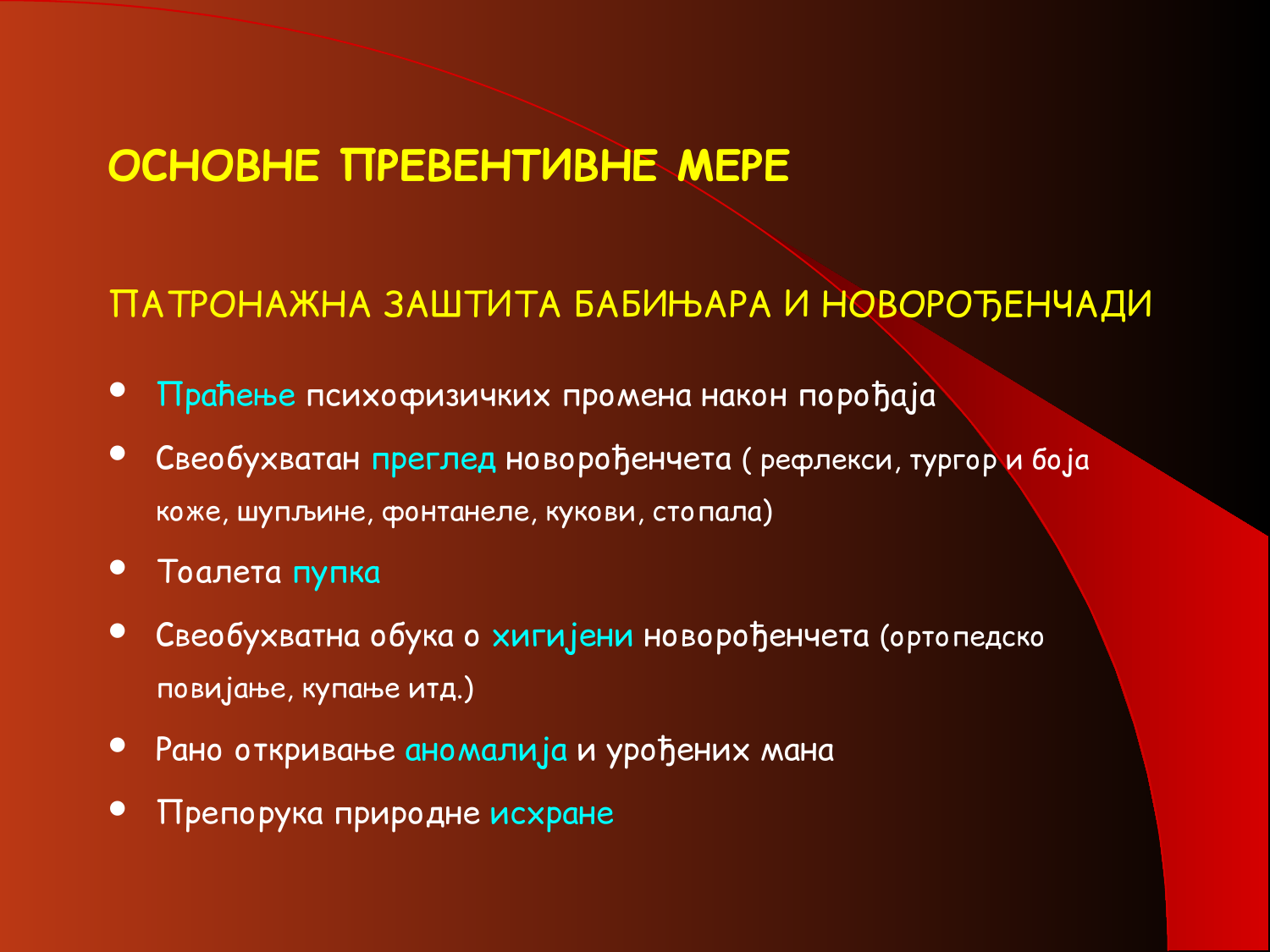

# ОСНОВНЕ ПРЕВЕНТИВНЕ МЕРЕ
ПАТРОНАЖНА ЗАШТИТА БАБИЊАРА И НОВОРОЂЕНЧАДИ

Праћење психофизичких промена након порођаја
Свеобухватан преглед новорођенчета ( рефлекси, тургор и боја коже, шупљине, фонтанеле, кукови, стопала)
Тоалета пупка
Свеобухватна обука о хигијени новорођенчета (ортопедско повијање, купање итд.)
Рано откривање аномалија и урођених мана
Препорука природне исхране